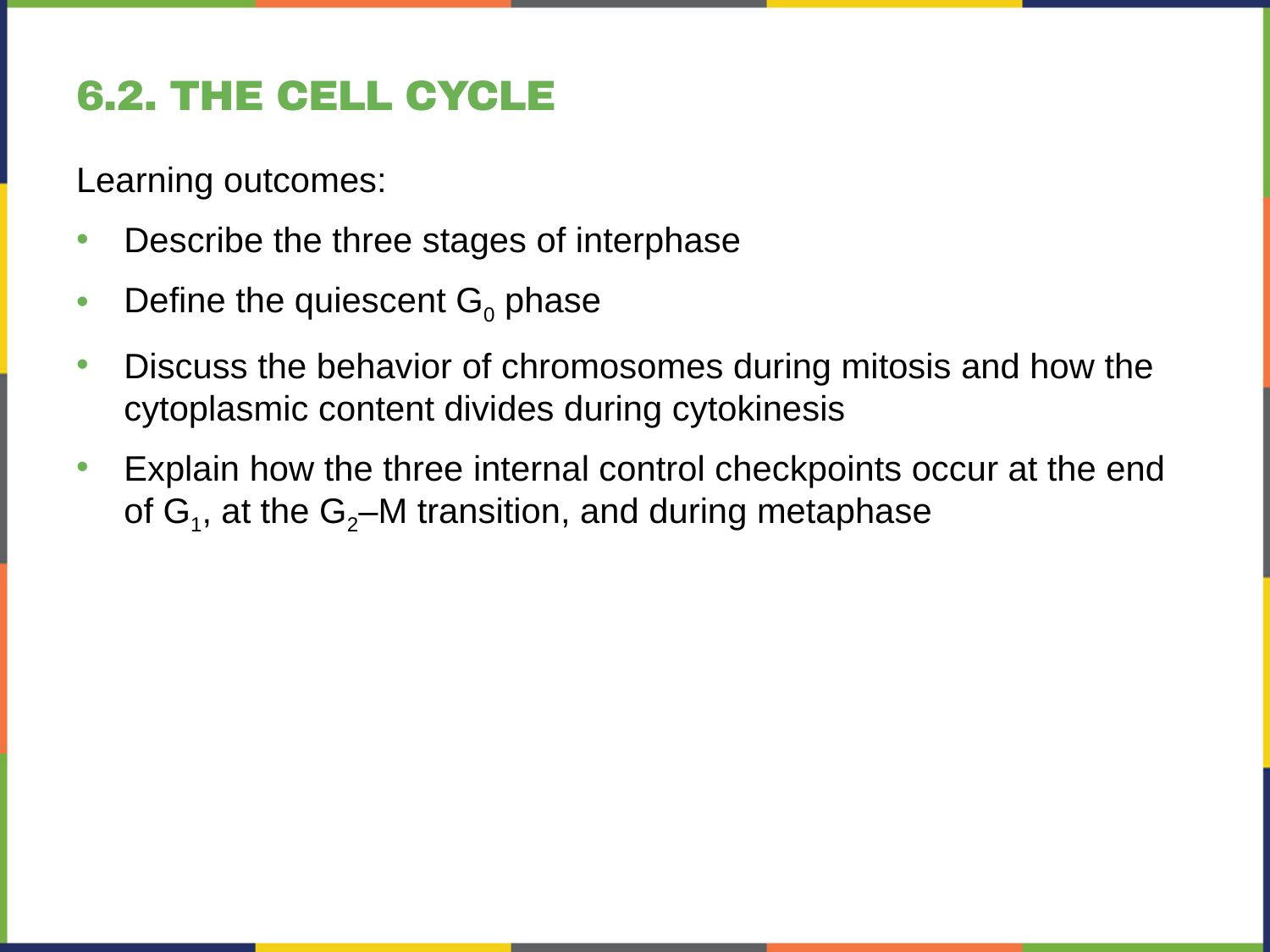

# 6.2. The cell cycle
Learning outcomes:
Describe the three stages of interphase
Define the quiescent G0 phase
Discuss the behavior of chromosomes during mitosis and how the cytoplasmic content divides during cytokinesis
Explain how the three internal control checkpoints occur at the end of G1, at the G2–M transition, and during metaphase